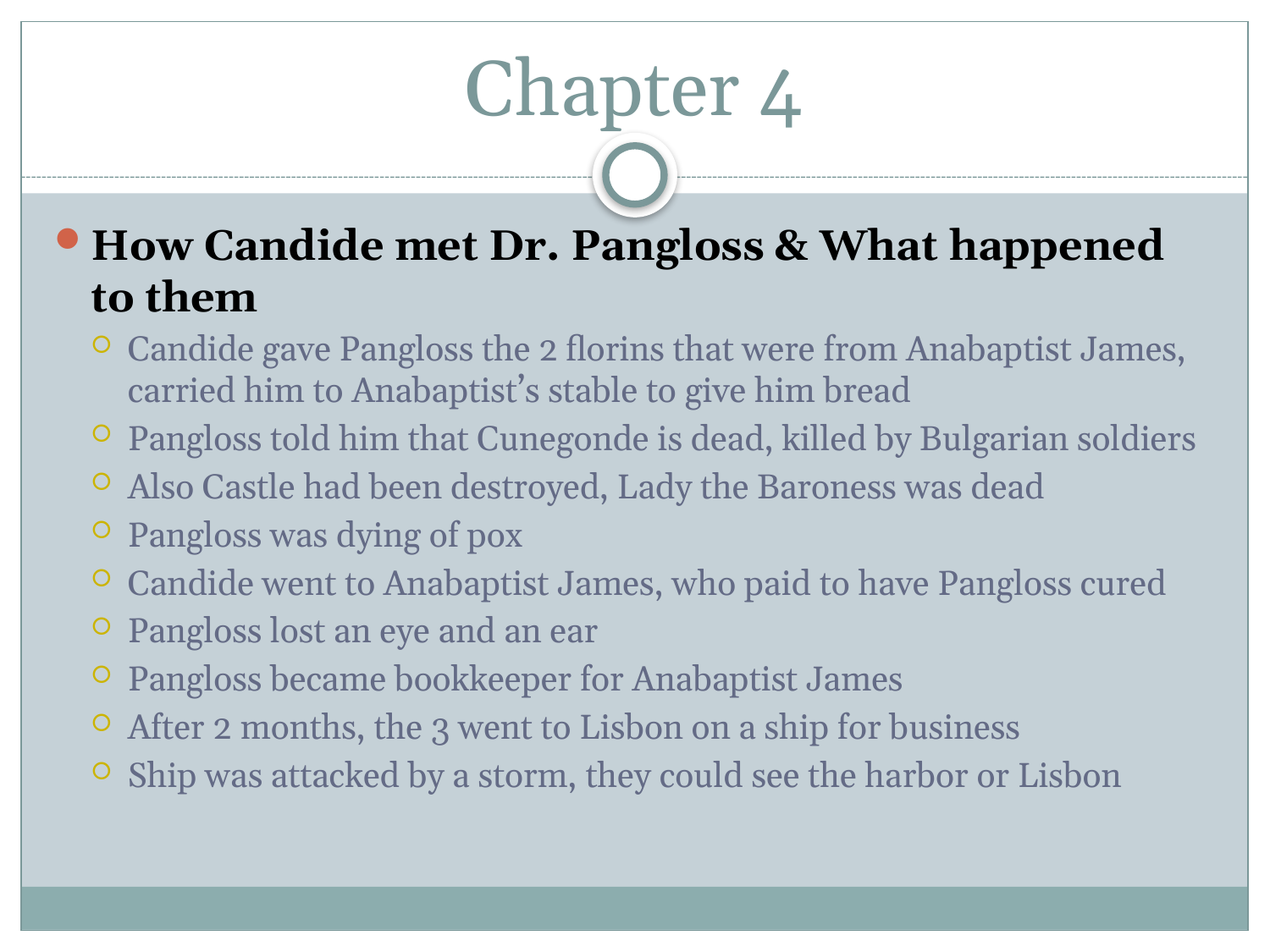

# Chapter 4
How Candide met Dr. Pangloss & What happened to them
Candide gave Pangloss the 2 florins that were from Anabaptist James, carried him to Anabaptist’s stable to give him bread
Pangloss told him that Cunegonde is dead, killed by Bulgarian soldiers
Also Castle had been destroyed, Lady the Baroness was dead
Pangloss was dying of pox
Candide went to Anabaptist James, who paid to have Pangloss cured
Pangloss lost an eye and an ear
Pangloss became bookkeeper for Anabaptist James
After 2 months, the 3 went to Lisbon on a ship for business
Ship was attacked by a storm, they could see the harbor or Lisbon